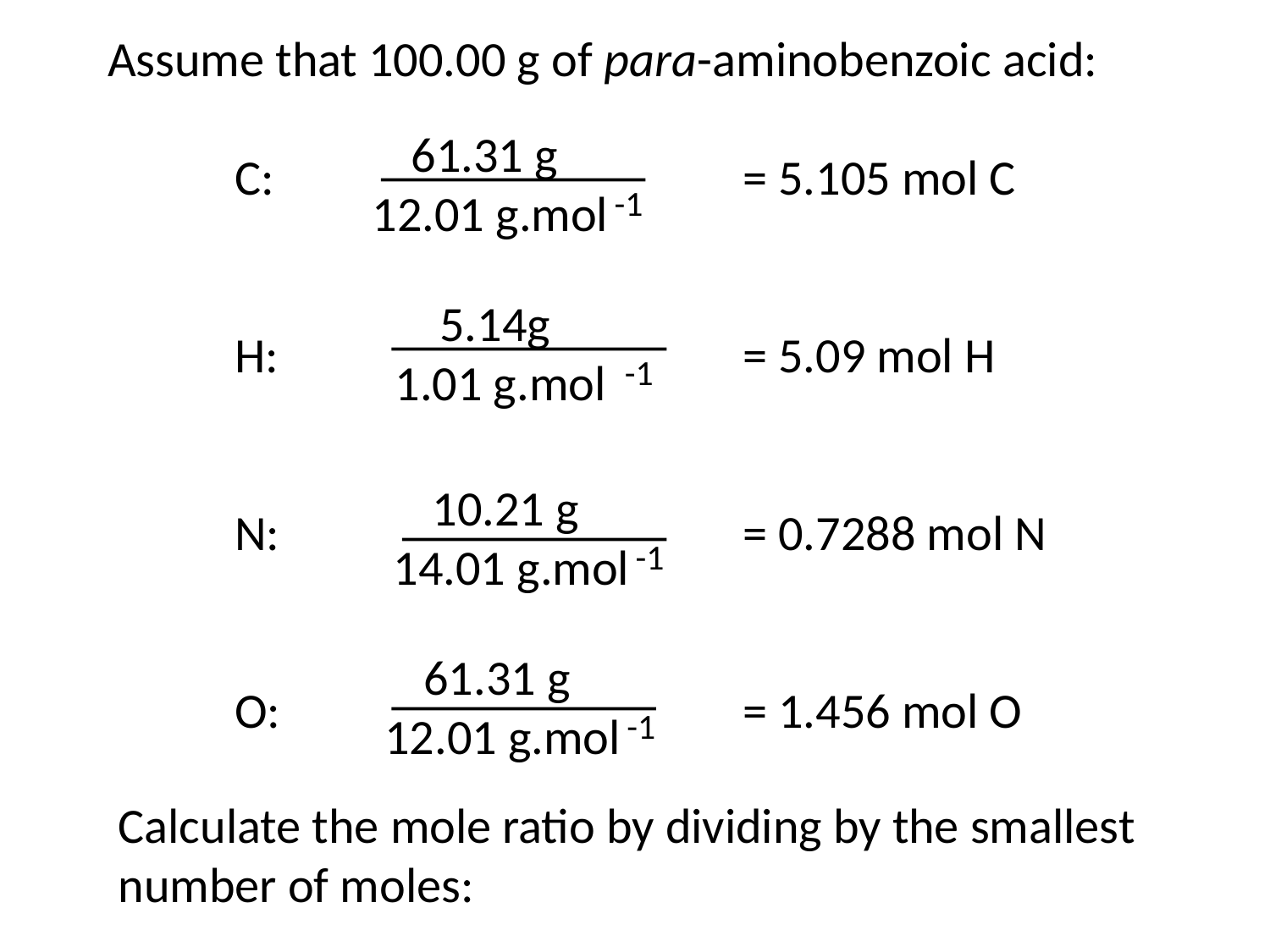

Assume that 100.00 g of para-aminobenzoic acid:

	C:         	 		= 5.105 mol C

	H:	                        	= 5.09 mol H

	N:	             		= 0.7288 mol N

	O:	             		= 1.456 mol O

61.31 g
12.01 g.mol
-1
5.14g
1.01 g.mol
-1
10.21 g
14.01 g.mol
-1
61.31 g
12.01 g.mol
-1
Calculate the mole ratio by dividing by the smallest number of moles: